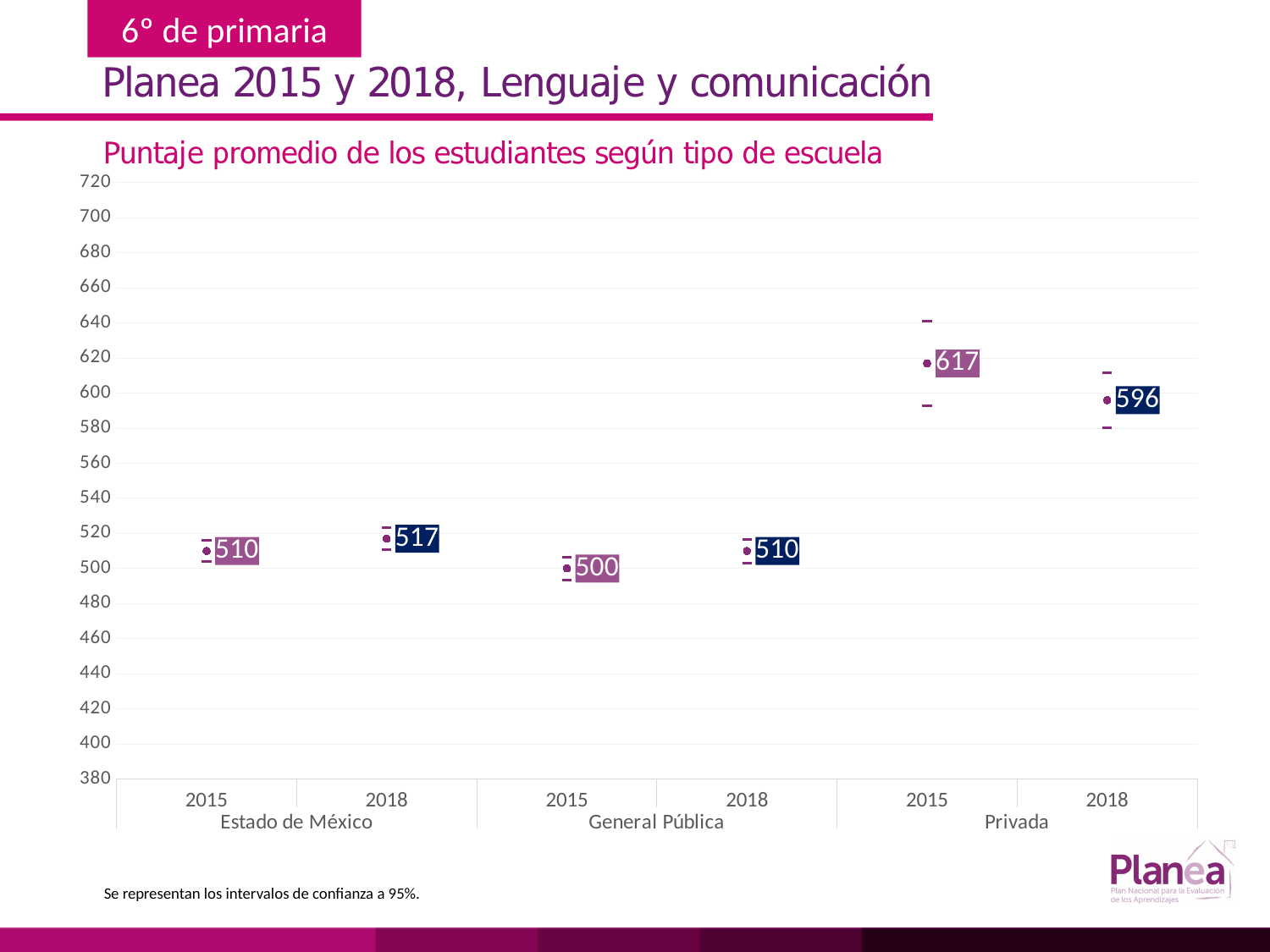

Planea 2015 y 2018, Lenguaje y comunicación

Puntaje promedio de los estudiantes según tipo de escuela

### Chart

| Category |  |  |  |
|---|---|---|---|
| 2015 | 504.03 | 515.97 | 510.0 |
| 2018 | 510.831 | 523.169 | 517.0 |
| 2015 | 493.433 | 506.567 | 500.0 |
| 2018 | 503.234 | 516.766 | 510.0 |
| 2015 | 592.921 | 641.079 | 617.0 |
| 2018 | 580.279 | 611.721 | 596.0 |
Se representan los intervalos de confianza a 95%.